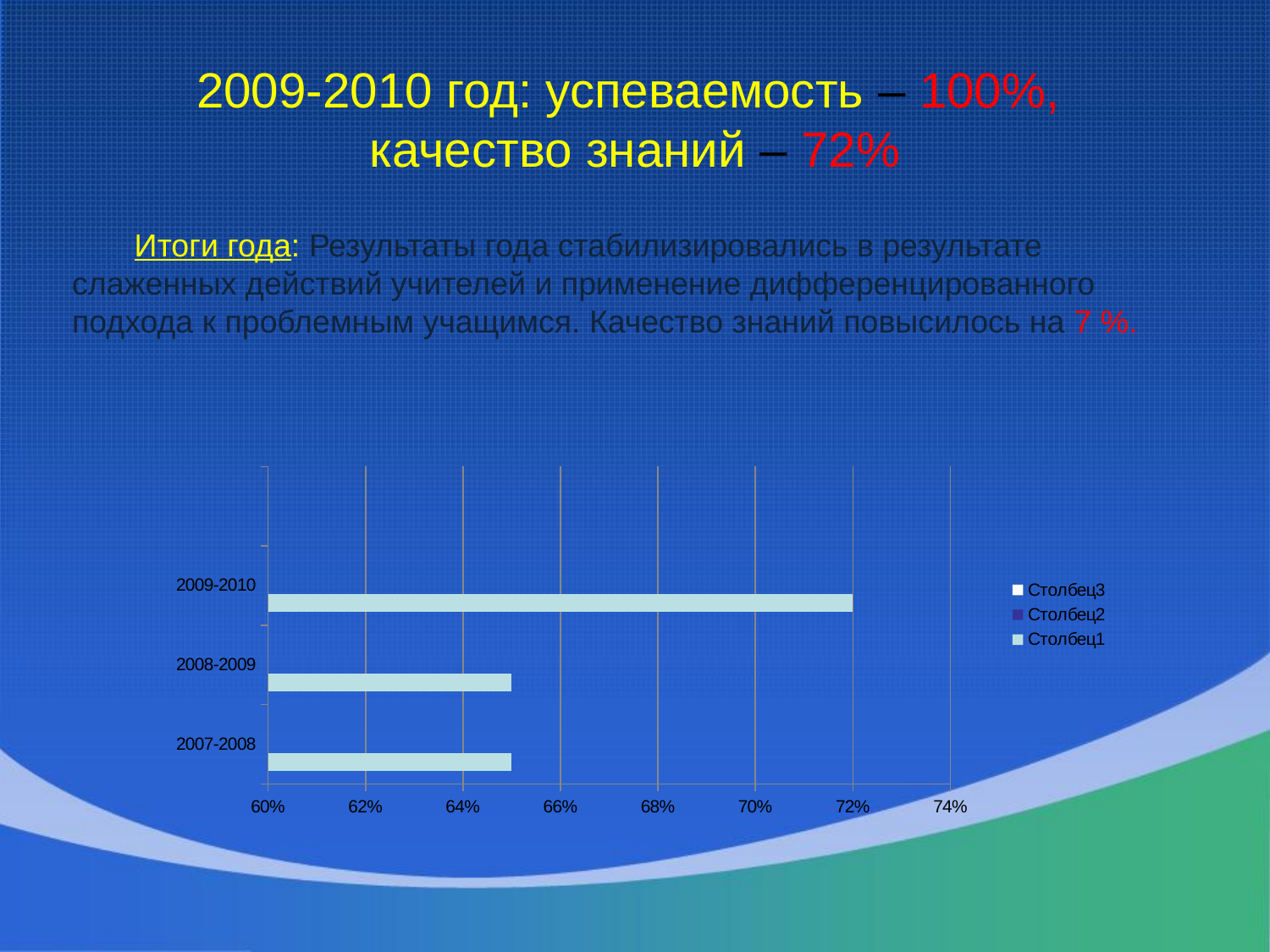

# 2009-2010 год: успеваемость – 100%, качество знаний – 72%
       Итоги года: Результаты года стабилизировались в результате слаженных действий учителей и применение дифференцированного подхода к проблемным учащимся. Качество знаний повысилось на 7 %.

### Chart

| Category | Столбец1 | Столбец2 | Столбец3 |
|---|---|---|---|
| 2007-2008 | 0.6500000000000011 | None | None |
| 2008-2009 | 0.6500000000000011 | None | None |
| 2009-2010 | 0.7200000000000006 | None | None |